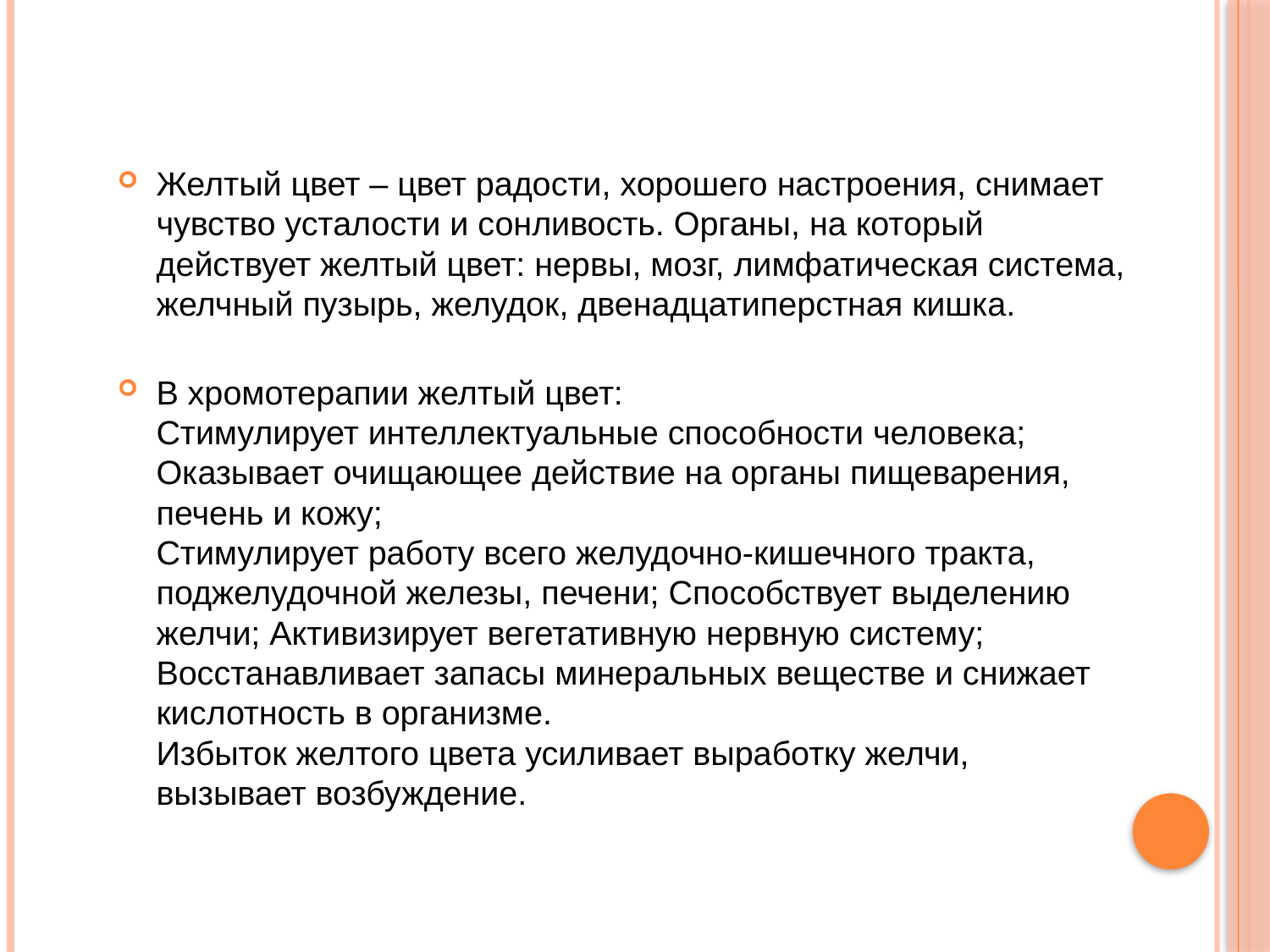

Желтый цвет – цвет радости, хорошего настроения, снимает
чувство усталости и сонливость. Органы, на который
действует желтый цвет: нервы, мозг, лимфатическая система, желчный пузырь, желудок, двенадцатиперстная кишка.
В хромотерапии желтый цвет:
Стимулирует интеллектуальные способности человека;
Оказывает очищающее действие на органы пищеварения,
печень и кожу;
Стимулирует работу всего желудочно-кишечного тракта,
поджелудочной железы, печени; Способствует выделению
желчи; Активизирует вегетативную нервную систему;
Восстанавливает запасы минеральных веществе и снижает
кислотность в организме.
Избыток желтого цвета усиливает выработку желчи,
вызывает возбуждение.